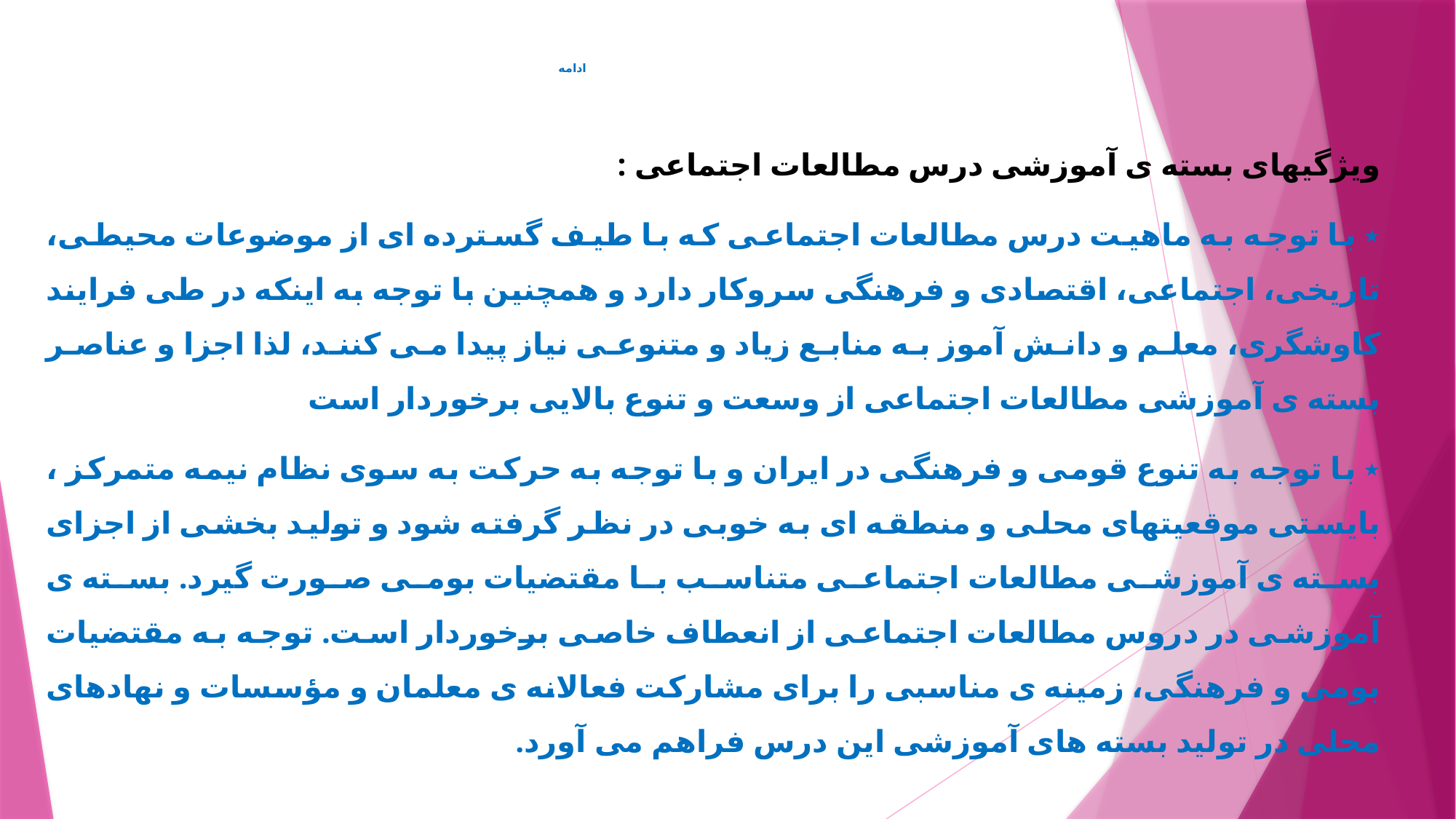

# ادامه
ويژگیهای بسته ی آموزشی درس مطالعات اجتماعی :
٭ با توجه به ماهيت درس مطالعات اجتماعی که با طيف گسترده ای از موضوعات محيطی، تاريخی، اجتماعی، اقتصادی و فرهنگی سروکار دارد و همچنين با توجه به اينکه در طی فرايند کاوشگری، معلم و دانش آموز به منابع زياد و متنوعی نياز پيدا می کنند، لذا اجزا و عناصر بسته ی آموزشی مطالعات اجتماعی از وسعت و تنوع بالايی برخوردار است
٭ با توجه به تنوع قومی و فرهنگی در ايران و با توجه به حرکت به سوی نظام نيمه متمرکز ، بايستی موقعيتهای محلی و منطقه ای به خوبی در نظر گرفته شود و توليد بخشی از اجزای بسته ی آموزشی مطالعات اجتماعی متناسب با مقتضيات بومی صورت گيرد. بسته ی آموزشی در دروس مطالعات اجتماعی از انعطاف خاصی برخوردار است. توجه به مقتضيات بومی و فرهنگی، زمينه ی مناسبی را برای مشارکت فعالانه ی معلمان و مؤسسات و نهادهای محلی در توليد بسته های آموزشی اين درس فراهم می آورد.